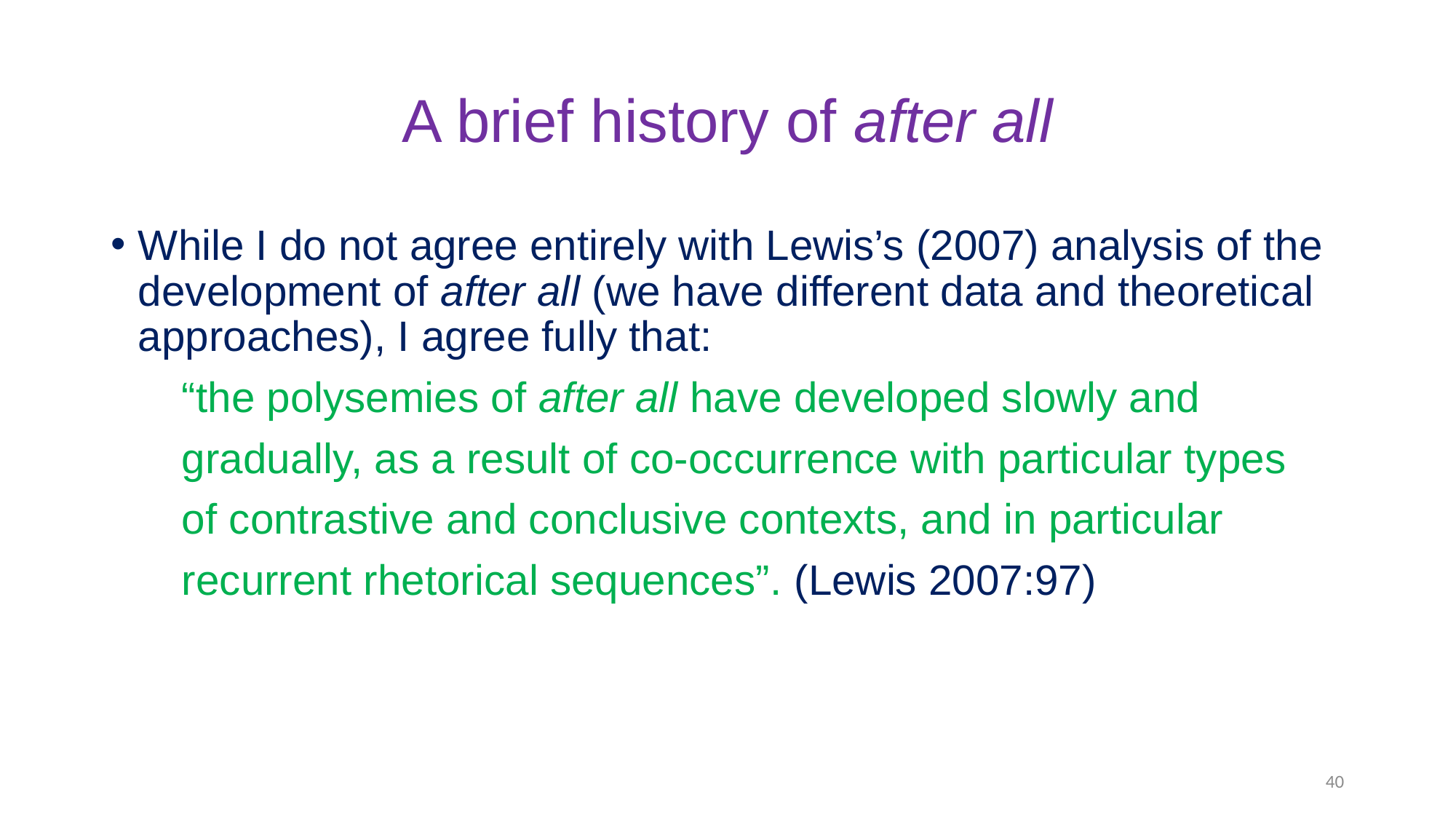

# A brief history of after all
While I do not agree entirely with Lewis’s (2007) analysis of the development of after all (we have different data and theoretical approaches), I agree fully that:
      “the polysemies of after all have developed slowly and
      gradually, as a result of co-occurrence with particular types
      of contrastive and conclusive contexts, and in particular
      recurrent rhetorical sequences”. (Lewis 2007:97)

40